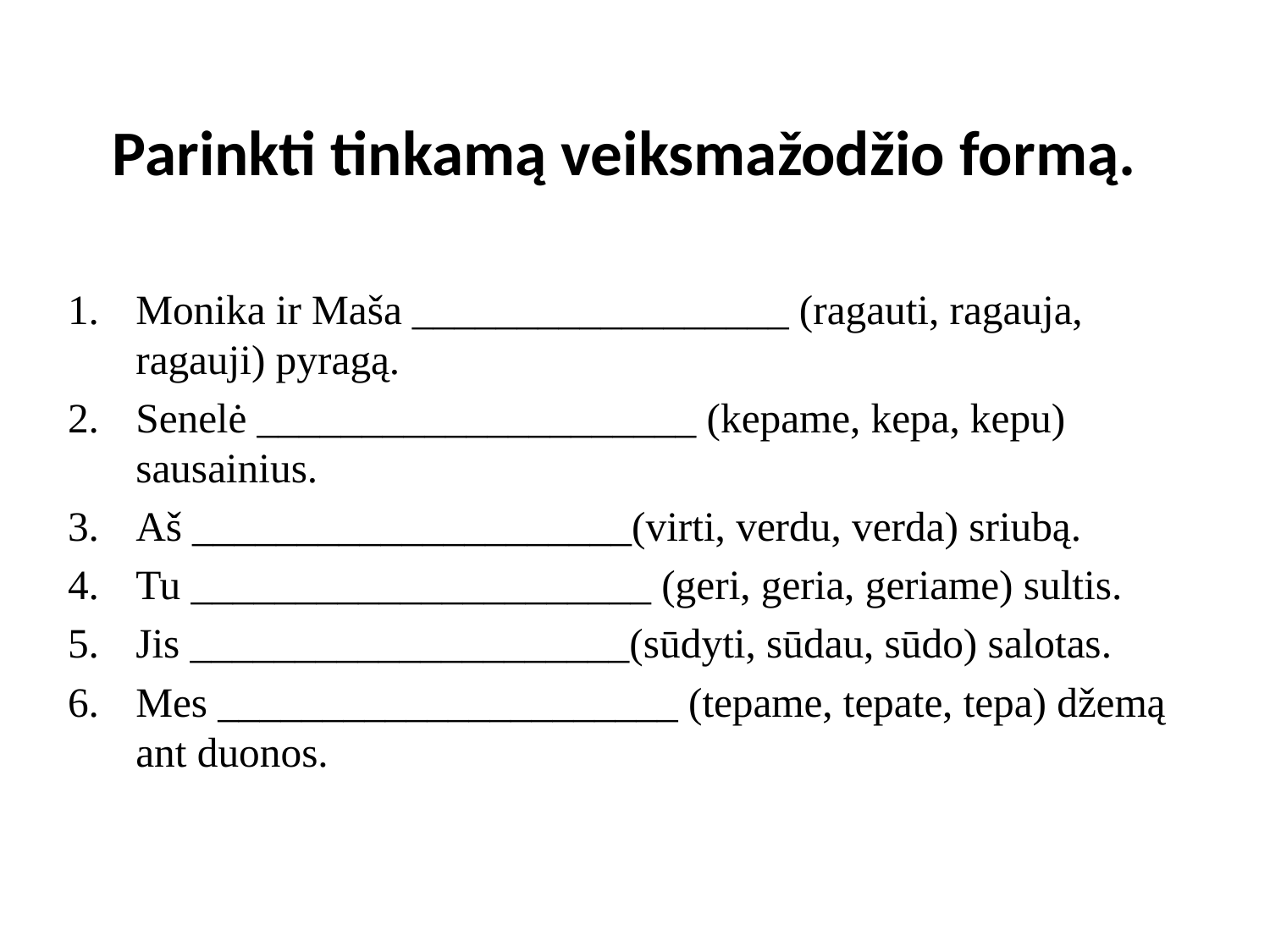

# Parinkti tinkamą veiksmažodžio formą.
Monika ir Maša __________________ (ragauti, ragauja, ragauji) pyragą.
Senelė _____________________ (kepame, kepa, kepu) sausainius.
Aš _____________________(virti, verdu, verda) sriubą.
Tu ______________________ (geri, geria, geriame) sultis.
Jis _____________________(sūdyti, sūdau, sūdo) salotas.
Mes ______________________ (tepame, tepate, tepa) džemą ant duonos.